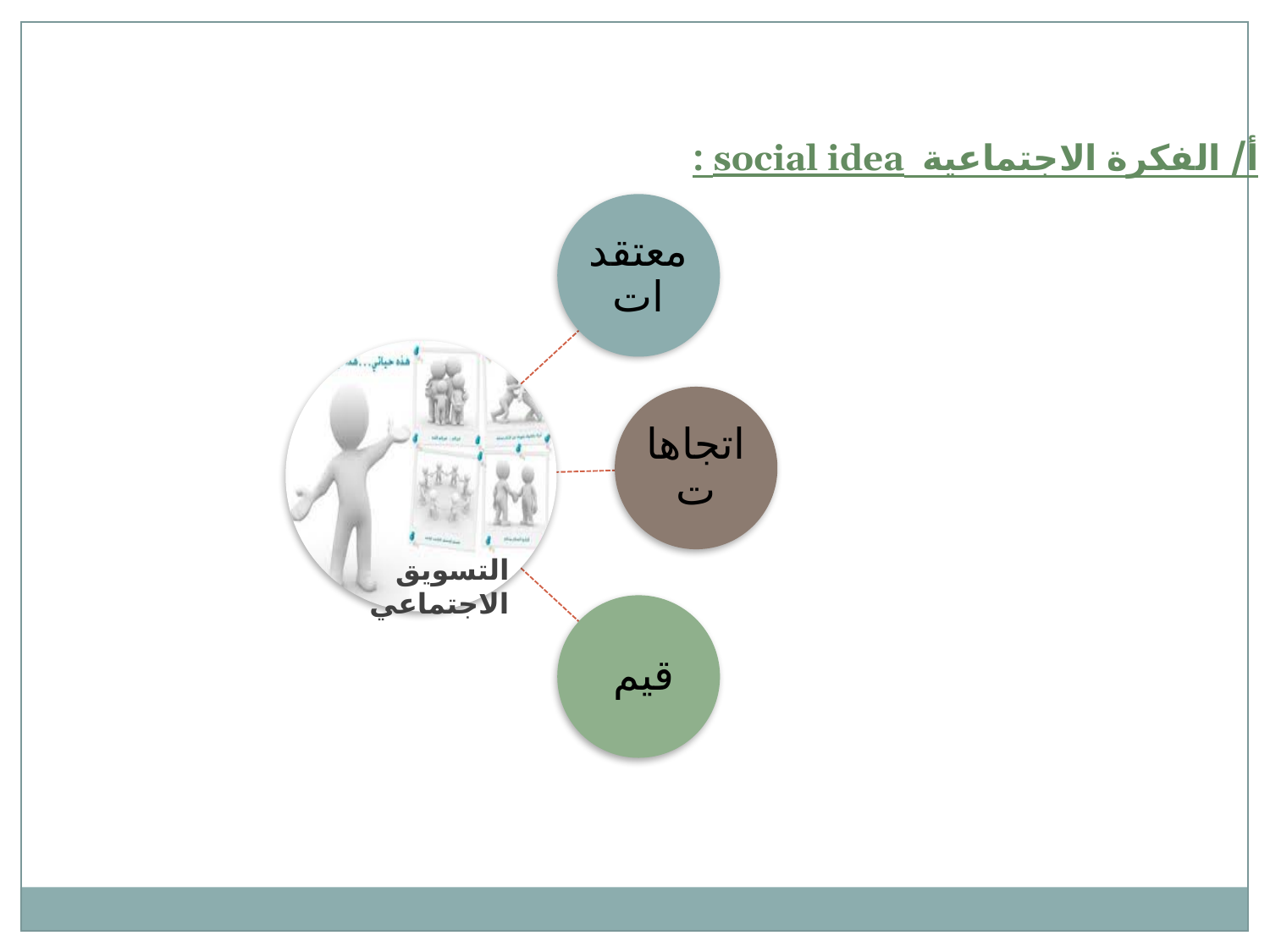

أ/ الفكرة الاجتماعية  social idea :
معتقدات
اتجاهات
قيم
التسويق الاجتماعي